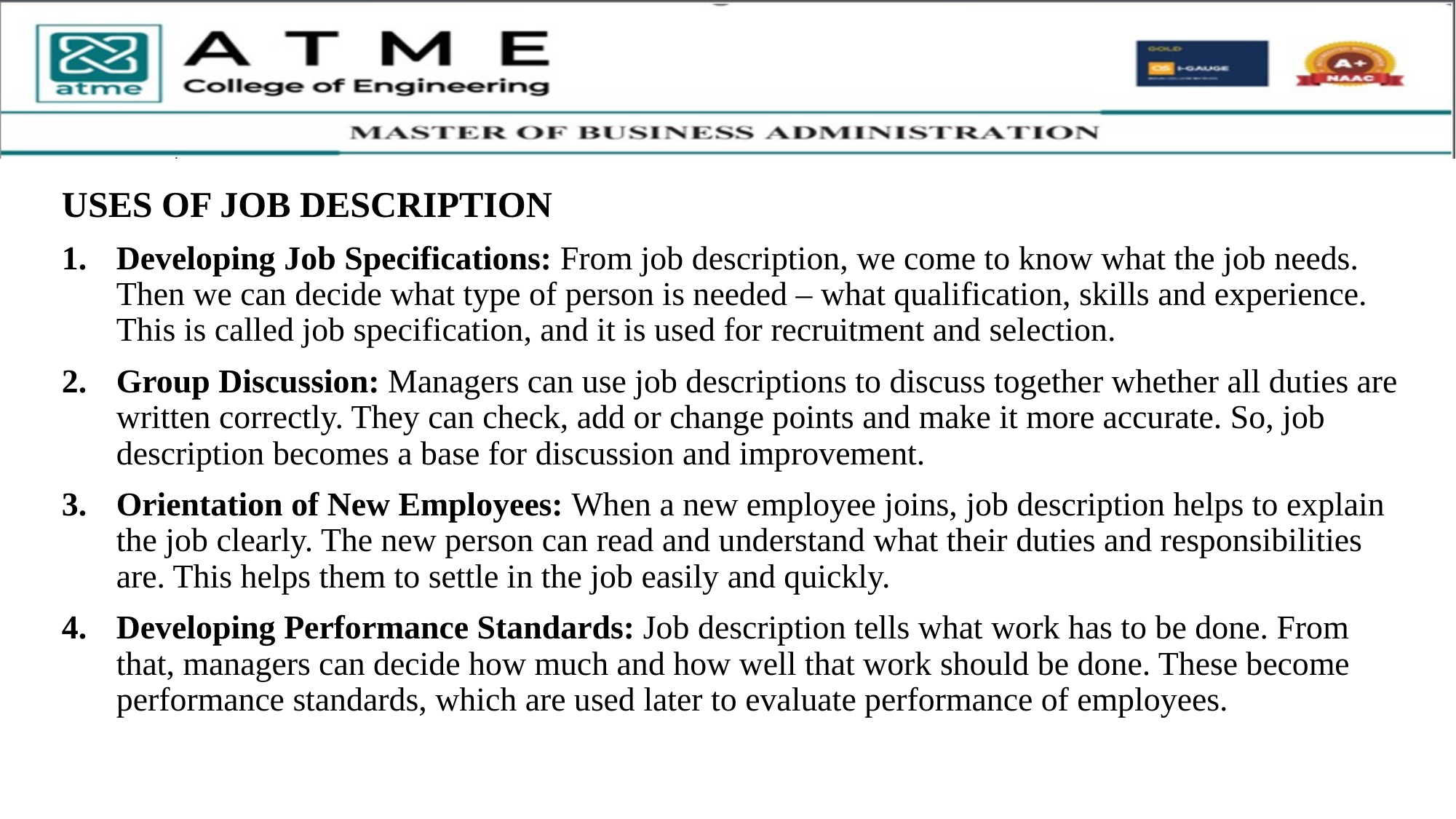

USES OF JOB DESCRIPTION
Developing Job Specifications: From job description, we come to know what the job needs. Then we can decide what type of person is needed – what qualification, skills and experience. This is called job specification, and it is used for recruitment and selection.
Group Discussion: Managers can use job descriptions to discuss together whether all duties are written correctly. They can check, add or change points and make it more accurate. So, job description becomes a base for discussion and improvement.
Orientation of New Employees: When a new employee joins, job description helps to explain the job clearly. The new person can read and understand what their duties and responsibilities are. This helps them to settle in the job easily and quickly.
Developing Performance Standards: Job description tells what work has to be done. From that, managers can decide how much and how well that work should be done. These become performance standards, which are used later to evaluate performance of employees.